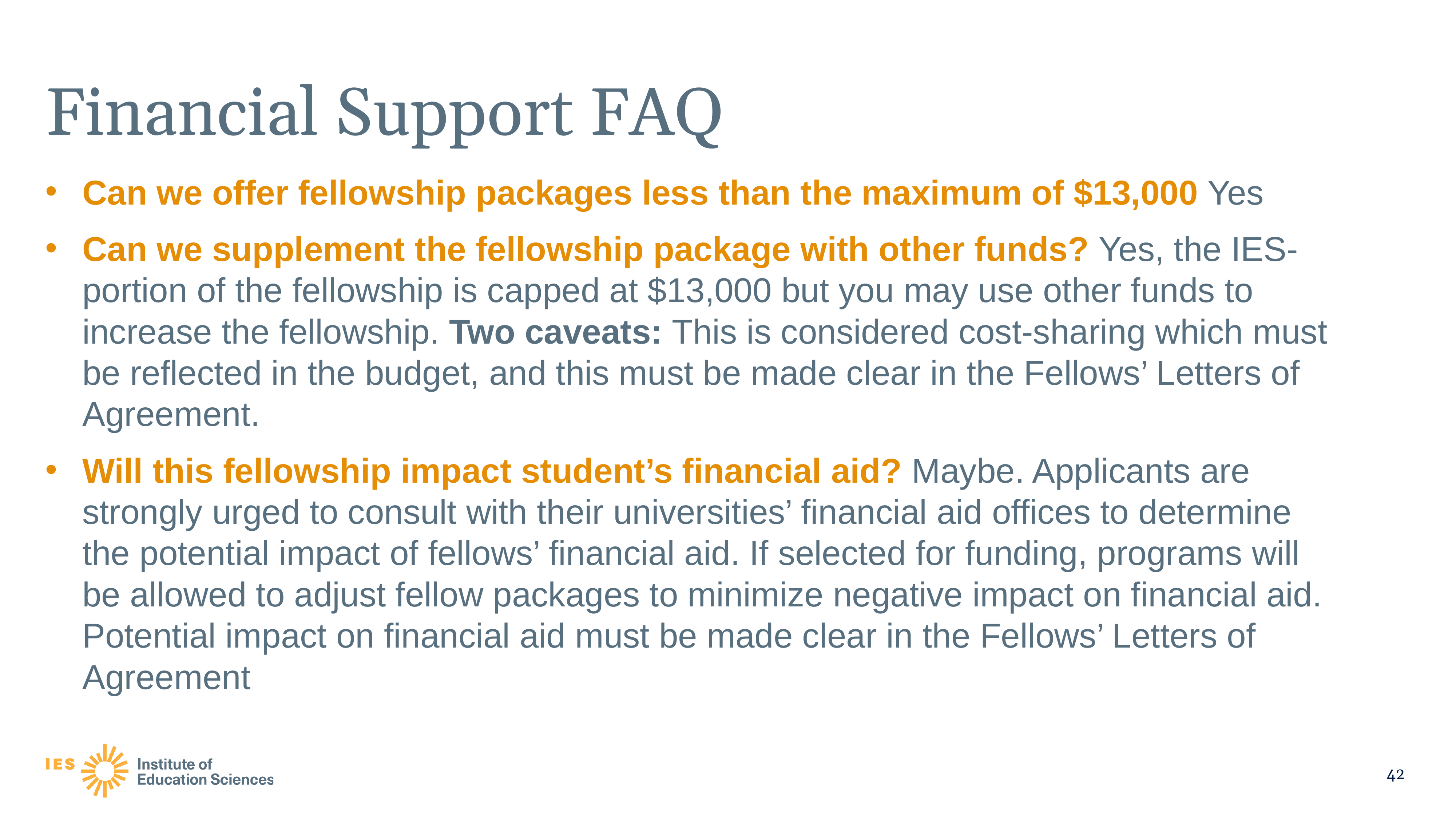

# Financial Support FAQ
Can we offer fellowship packages less than the maximum of $13,000 Yes
Can we supplement the fellowship package with other funds? Yes, the IES-portion of the fellowship is capped at $13,000 but you may use other funds to increase the fellowship. Two caveats: This is considered cost-sharing which must be reflected in the budget, and this must be made clear in the Fellows’ Letters of Agreement.
Will this fellowship impact student’s financial aid? Maybe. Applicants are strongly urged to consult with their universities’ financial aid offices to determine the potential impact of fellows’ financial aid. If selected for funding, programs will be allowed to adjust fellow packages to minimize negative impact on financial aid. Potential impact on financial aid must be made clear in the Fellows’ Letters of Agreement

42